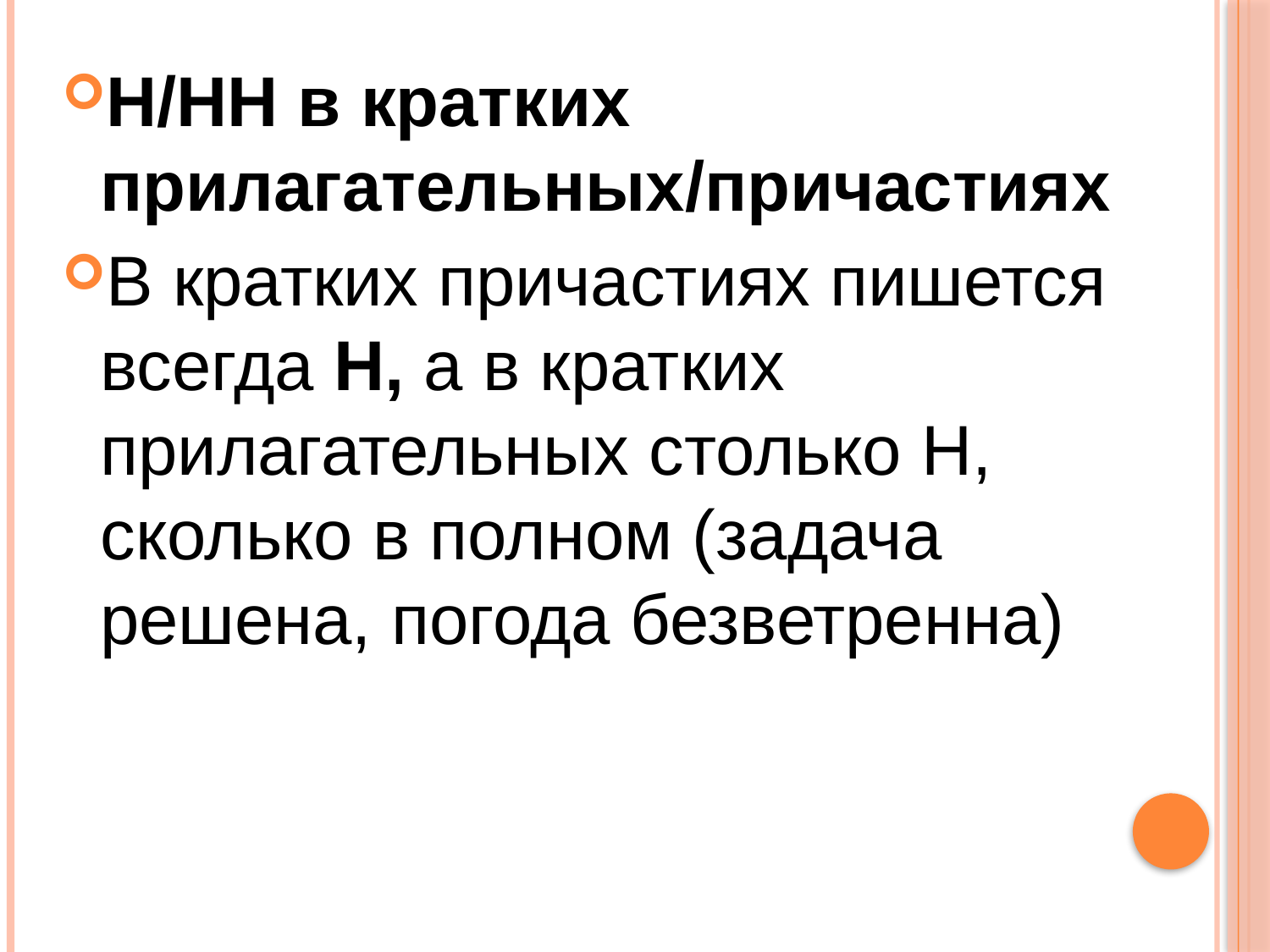

Н/НН в кратких прилагательных/причастиях
В кратких причастиях пишется всегда Н, а в кратких прилагательных столько Н, сколько в полном (задача решена, погода безветренна)